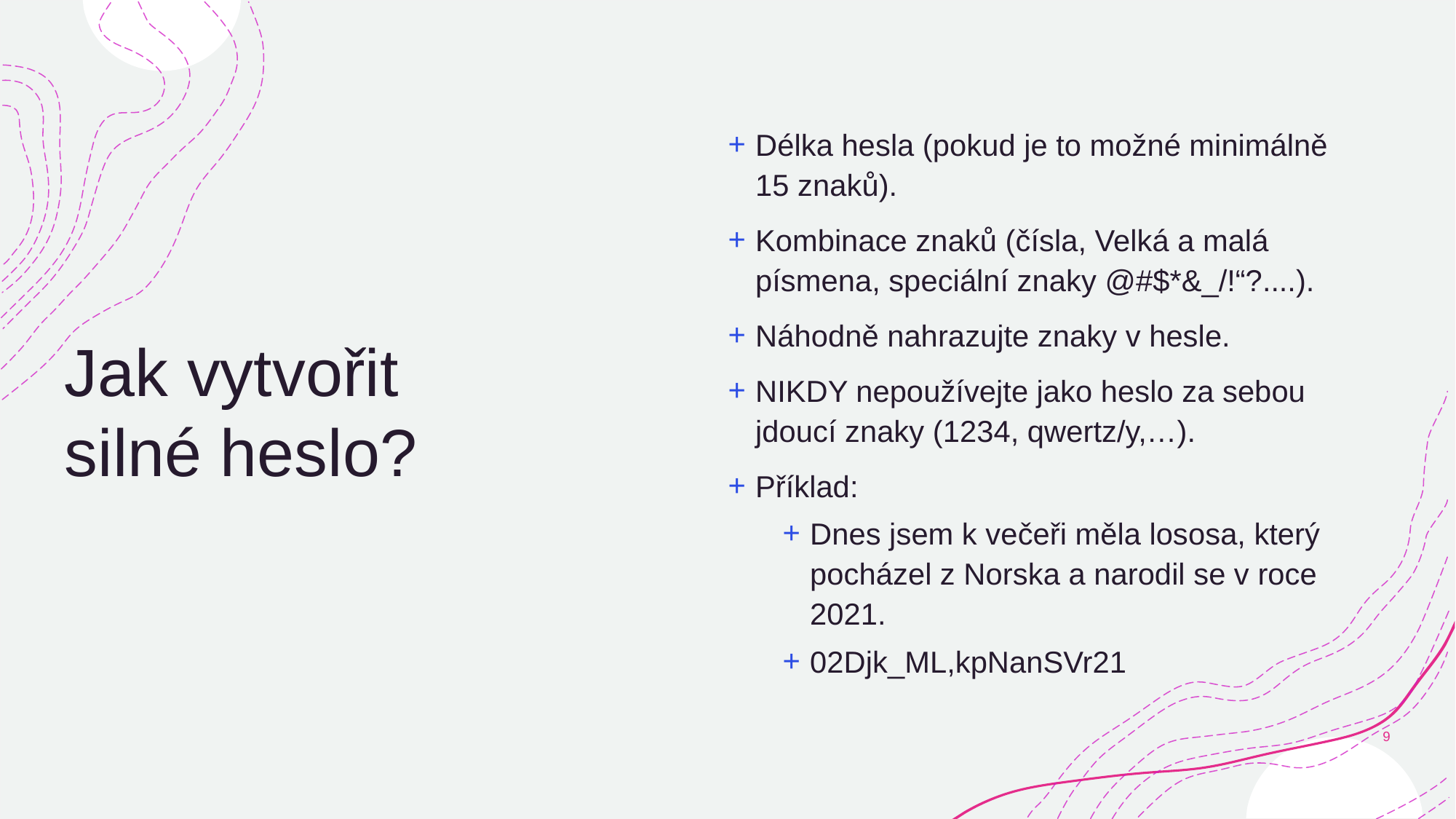

Délka hesla (pokud je to možné minimálně 15 znaků).
Kombinace znaků (čísla, Velká a malá písmena, speciální znaky @#$*&_/!“?....).
Náhodně nahrazujte znaky v hesle.
NIKDY nepoužívejte jako heslo za sebou jdoucí znaky (1234, qwertz/y,…).
Příklad:
Dnes jsem k večeři měla lososa, který pocházel z Norska a narodil se v roce 2021.
02Djk_ML,kpNanSVr21
# Jak vytvořit silné heslo?
9